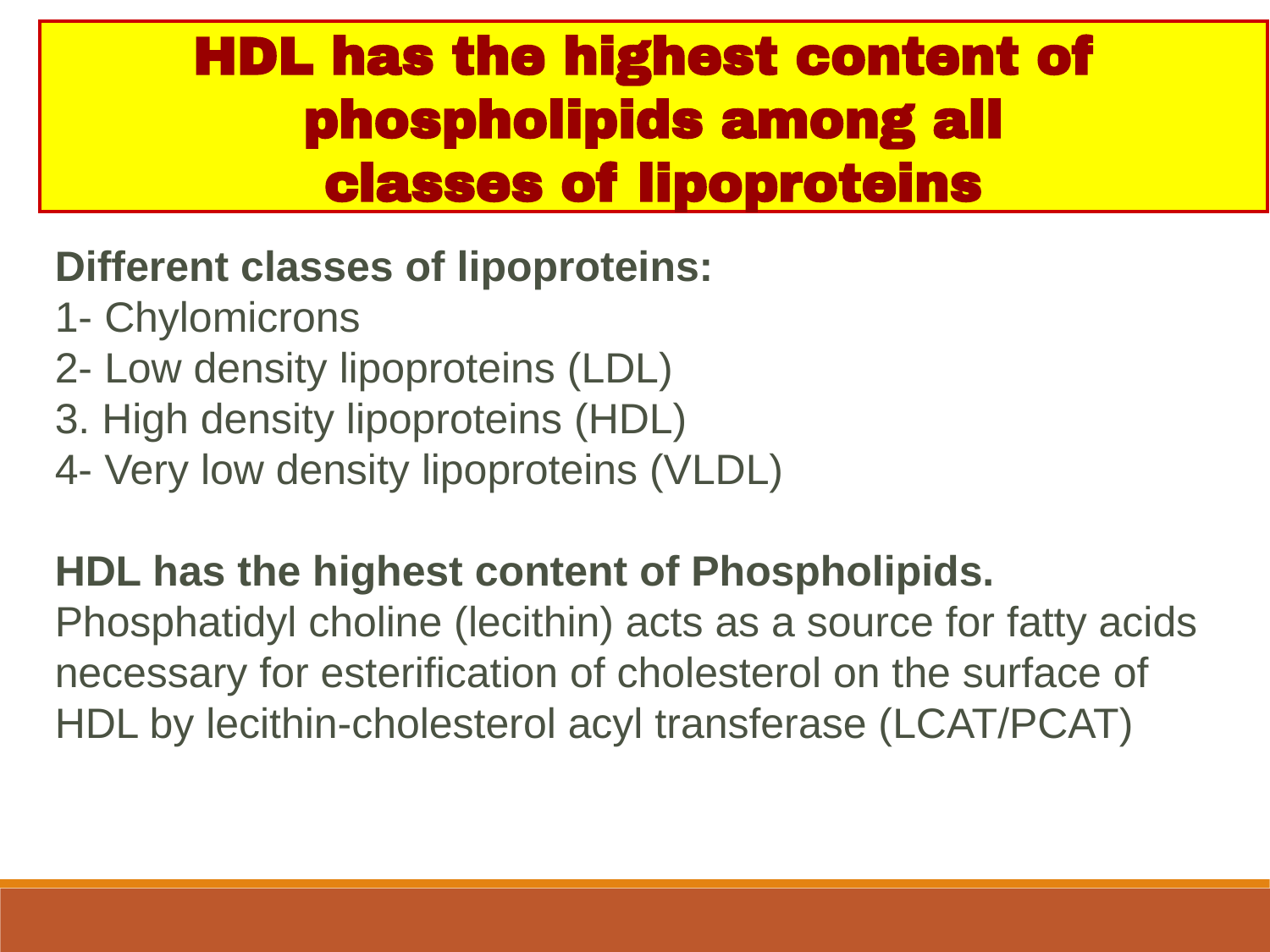

HDL has the highest content of
phospholipids among all
classes of lipoproteins
Different classes of lipoproteins:
1- Chylomicrons
2- Low density lipoproteins (LDL)
3. High density lipoproteins (HDL)
4- Very low density lipoproteins (VLDL)

HDL has the highest content of Phospholipids.
Phosphatidyl choline (lecithin) acts as a source for fatty acids necessary for esterification of cholesterol on the surface of HDL by lecithin-cholesterol acyl transferase (LCAT/PCAT)